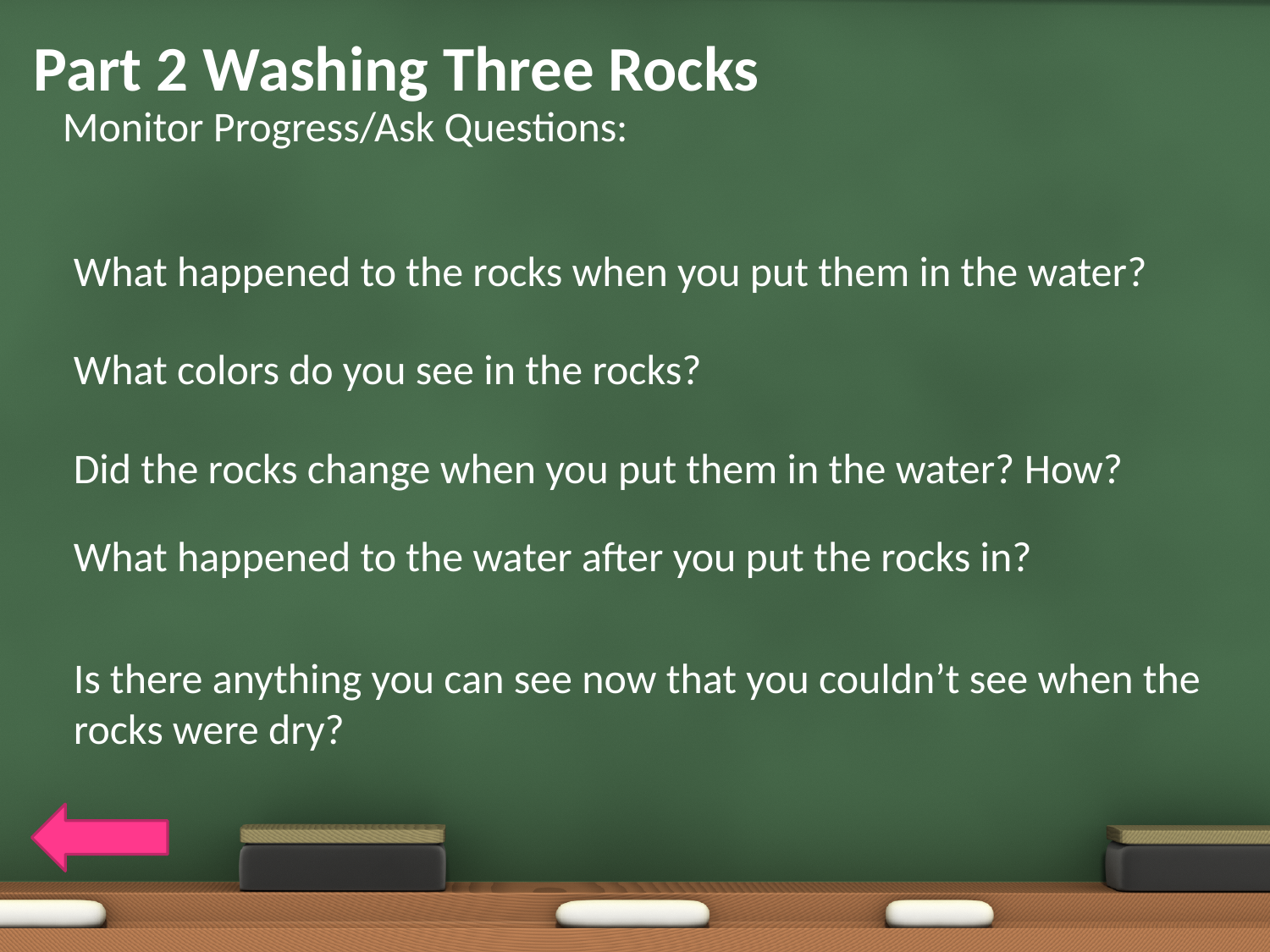

# Part 2 Washing Three Rocks
Monitor Progress/Ask Questions:
What happened to the rocks when you put them in the water?
What colors do you see in the rocks?
Did the rocks change when you put them in the water? How?
What happened to the water after you put the rocks in?
Is there anything you can see now that you couldn’t see when the rocks were dry?